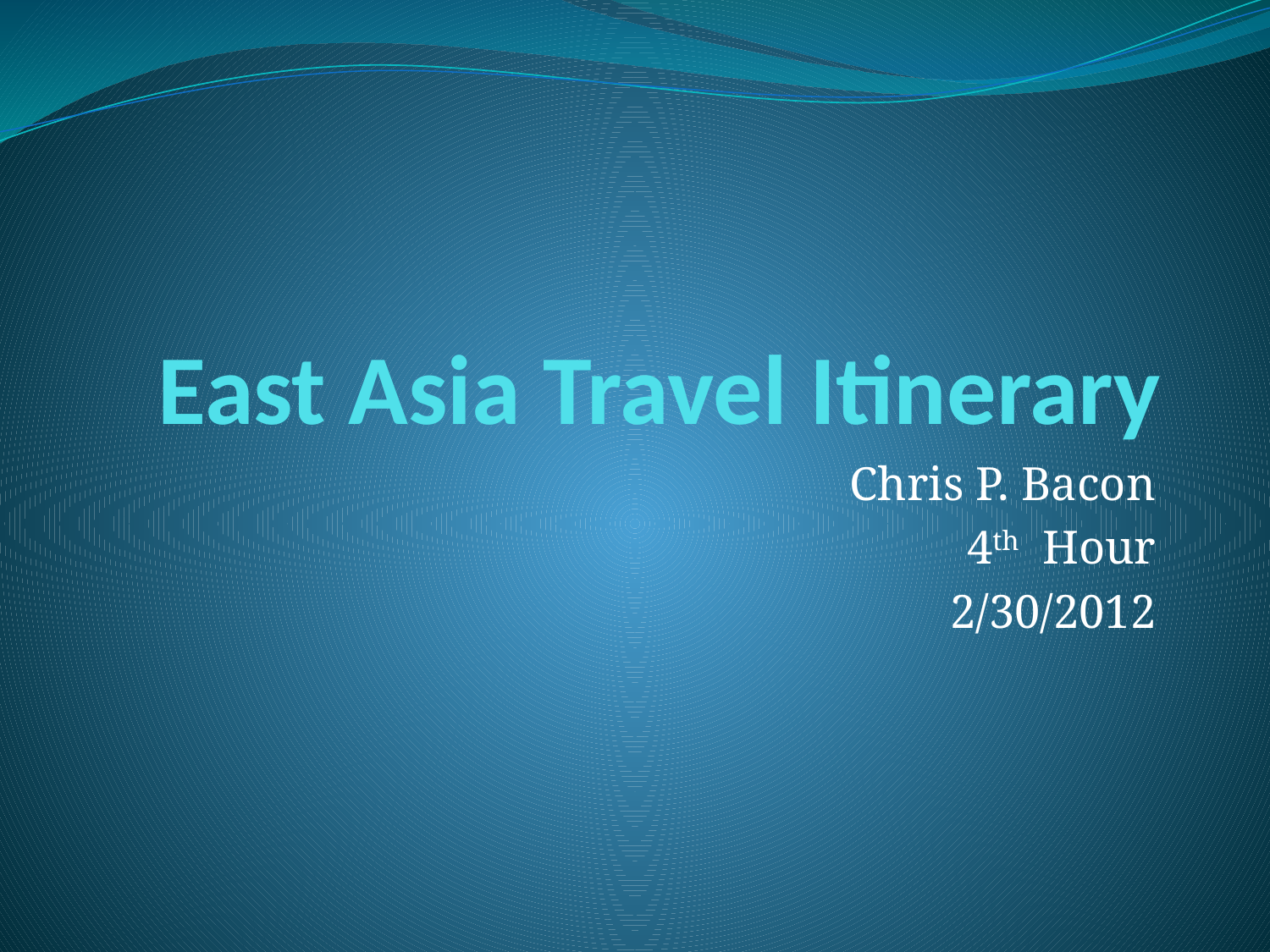

# East Asia Travel Itinerary
Chris P. Bacon
4th  Hour
2/30/2012